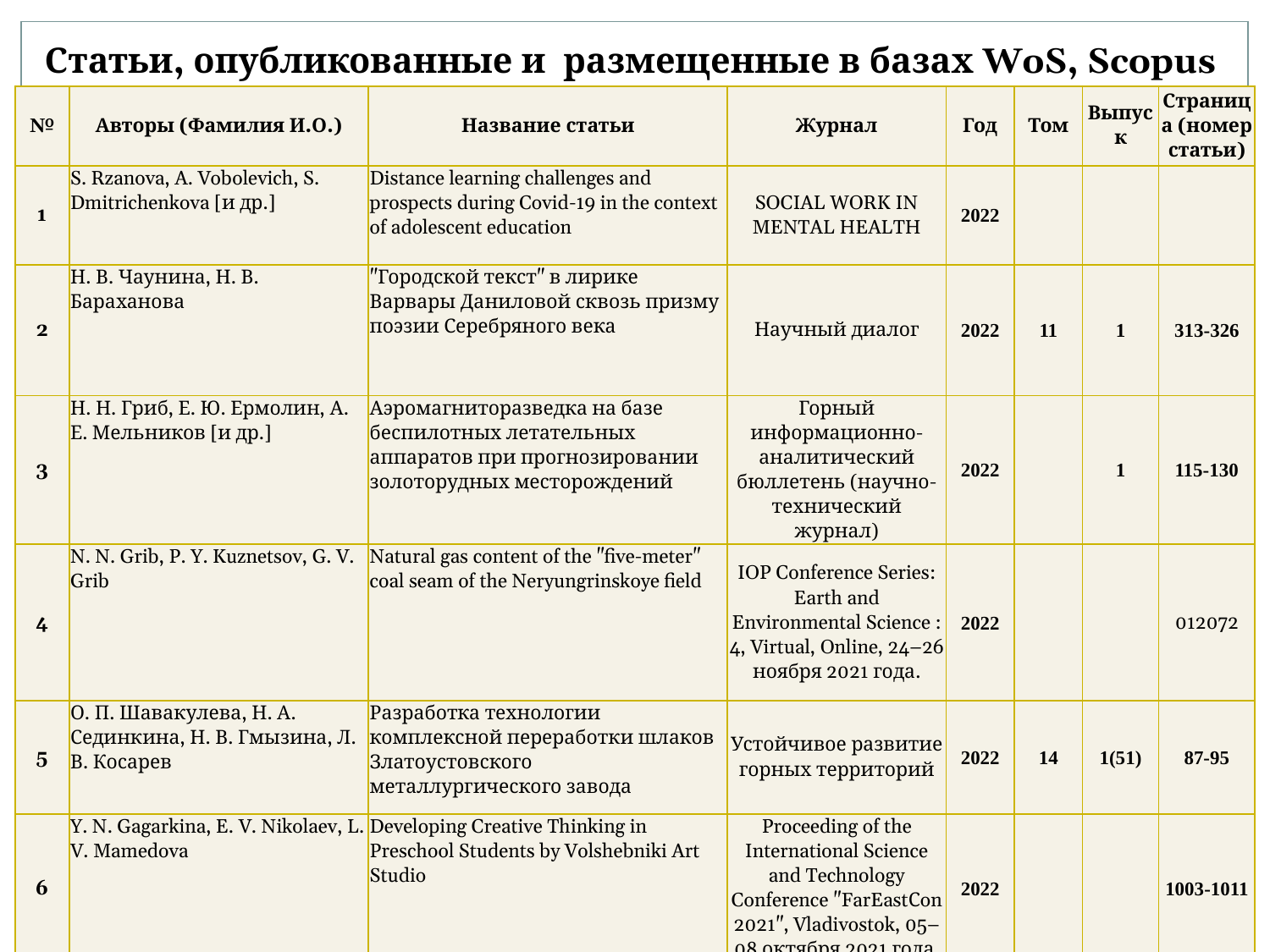

# Статьи, опубликованные и  размещенные в базах WoS, Scopus
| № | Авторы (Фамилия И.О.) | Название статьи | Журнал | Год | Том | Выпуск | Страница (номер статьи) |
| --- | --- | --- | --- | --- | --- | --- | --- |
| 1 | S. Rzanova, A. Vobolevich, S. Dmitrichenkova [и др.] | Distance learning challenges and prospects during Covid-19 in the context of adolescent education | SOCIAL WORK IN MENTAL HEALTH | 2022 |  |  |  |
| 2 | Н. В. Чаунина, Н. В. Бараханова | "Городской текст" в лирике Варвары Даниловой сквозь призму поэзии Серебряного века | Научный диалог | 2022 | 11 | 1 | 313-326 |
| 3 | Н. Н. Гриб, Е. Ю. Ермолин, А. Е. Мельников [и др.] | Аэромагниторазведка на базе беспилотных летательных аппаратов при прогнозировании золоторудных месторождений | Горный информационно-аналитический бюллетень (научно-технический журнал) | 2022 |  | 1 | 115-130 |
| 4 | N. N. Grib, P. Y. Kuznetsov, G. V. Grib | Natural gas content of the "five-meter" coal seam of the Neryungrinskoye field | IOP Conference Series: Earth and Environmental Science : 4, Virtual, Online, 24–26 ноября 2021 года. | 2022 |  |  | 012072 |
| 5 | О. П. Шавакулева, Н. А. Сединкина, Н. В. Гмызина, Л. В. Косарев | Разработка технологии комплексной переработки шлаков Златоустовского металлургического завода | Устойчивое развитие горных территорий | 2022 | 14 | 1(51) | 87-95 |
| 6 | Y. N. Gagarkina, E. V. Nikolaev, L. V. Mamedova | Developing Creative Thinking in Preschool Students by Volshebniki Art Studio | Proceeding of the International Science and Technology Conference "FarEastСon 2021", Vladivostok, 05–08 октября 2021 года. | 2022 |  |  | 1003-1011 |